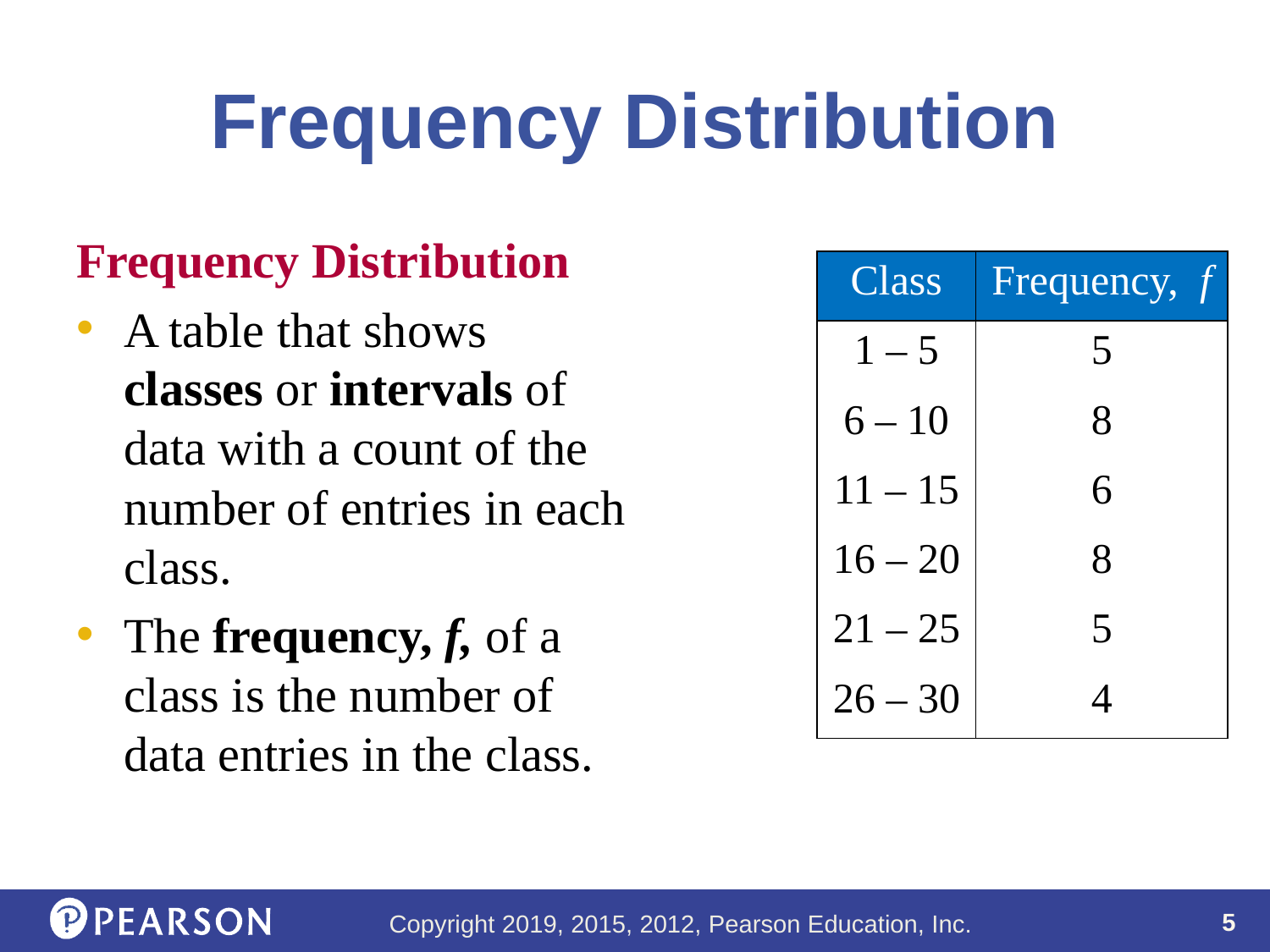

# Frequency Distribution
Frequency Distribution
A table that shows classes or intervals of data with a count of the number of entries in each class.
The frequency, f, of a class is the number of data entries in the class.
| Class | Frequency, f |
| --- | --- |
| 1 – 5 | 5 |
| 6 – 10 | 8 |
| 11 – 15 | 6 |
| 16 – 20 | 8 |
| 21 – 25 | 5 |
| 26 – 30 | 4 |